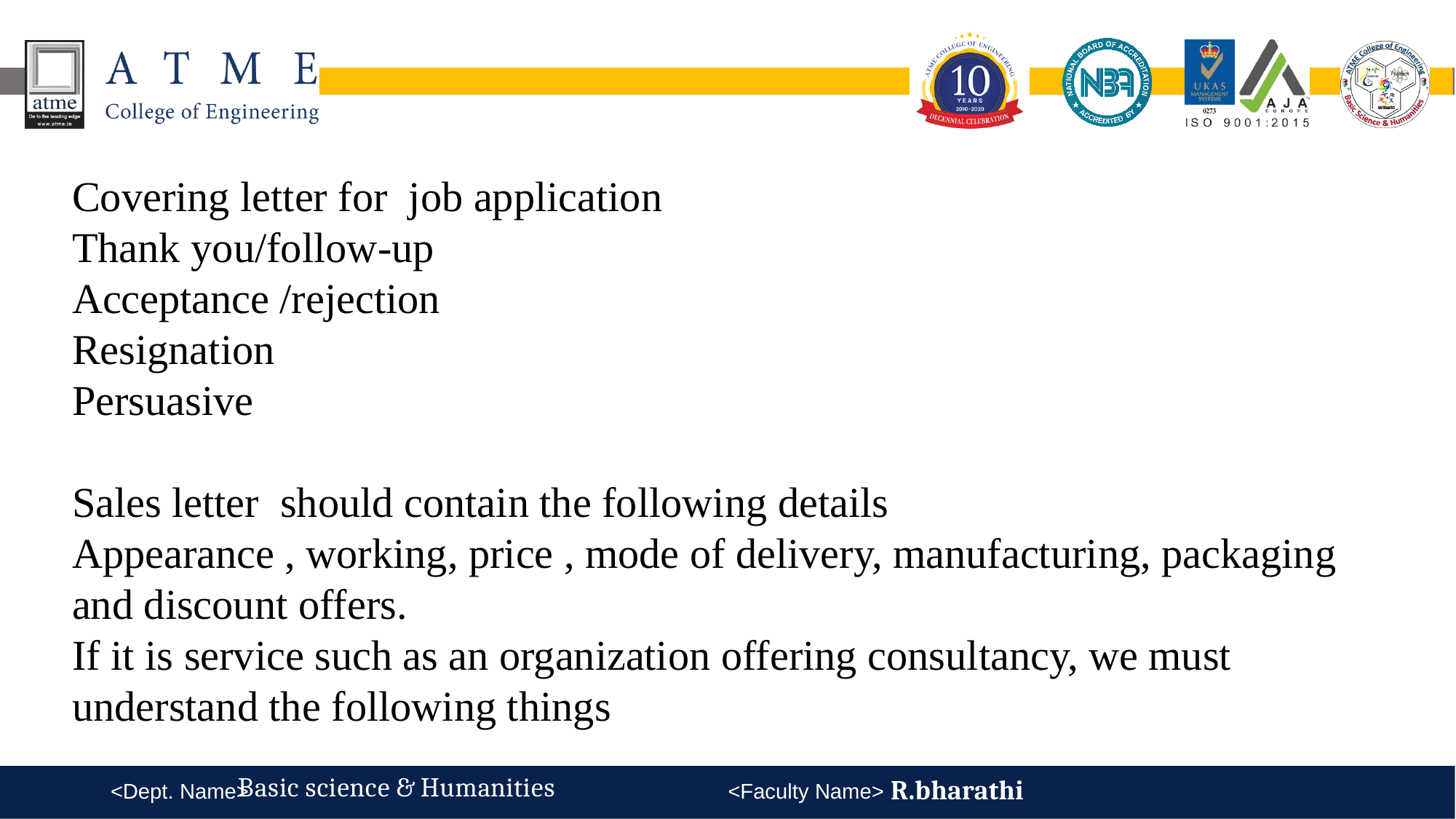

Covering letter for  job application
Thank you/follow-up
Acceptance /rejection
Resignation
Persuasive

Sales letter  should contain the following details
Appearance , working, price , mode of delivery, manufacturing, packaging and discount offers.
If it is service such as an organization offering consultancy, we must understand the following things
Basic science & Humanities
R.bharathi